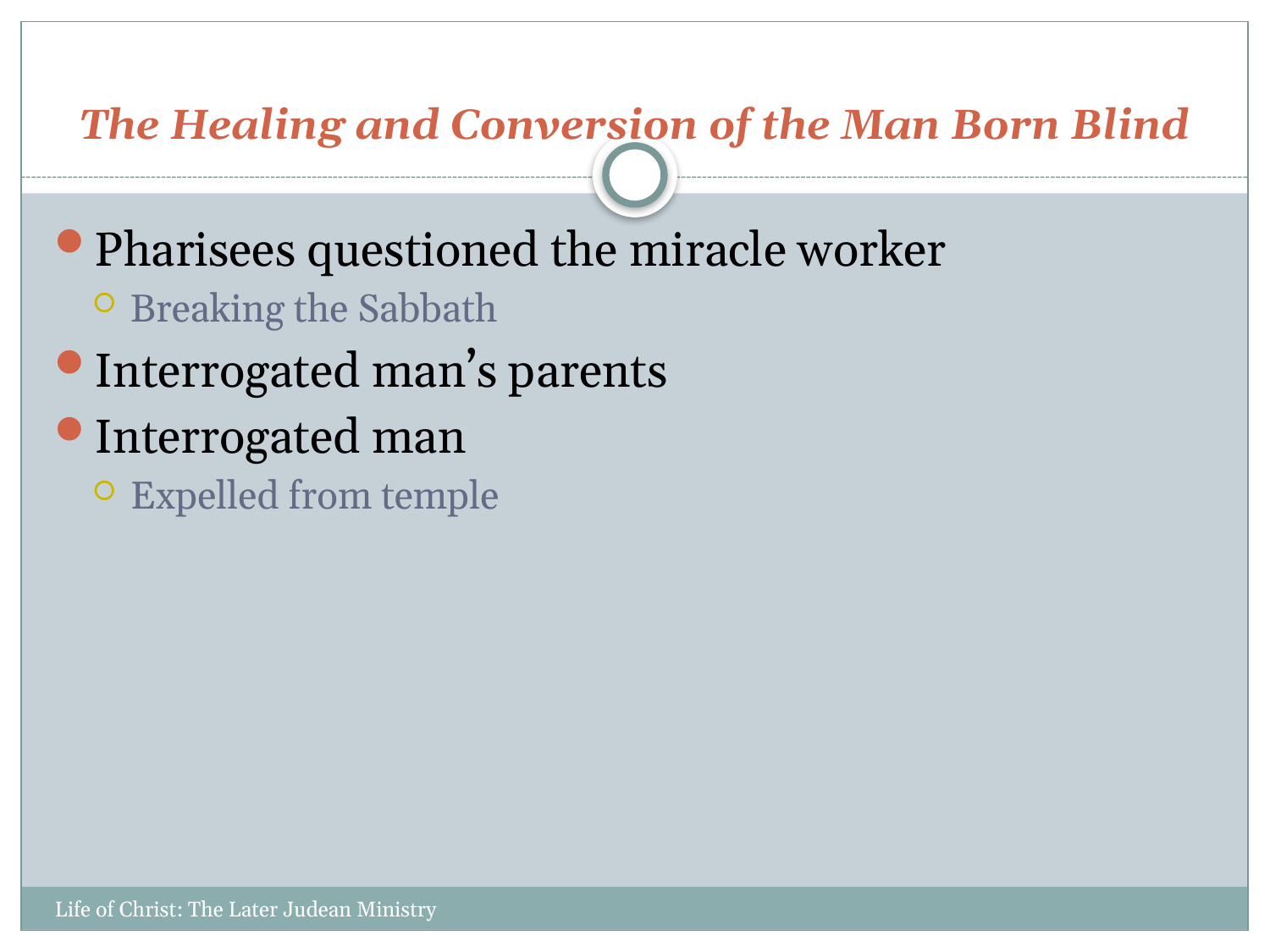

# The Healing and Conversion of the Man Born Blind
Pharisees questioned the miracle worker
Breaking the Sabbath
Interrogated man’s parents
Interrogated man
Expelled from temple

Life of Christ: The Later Judean Ministry